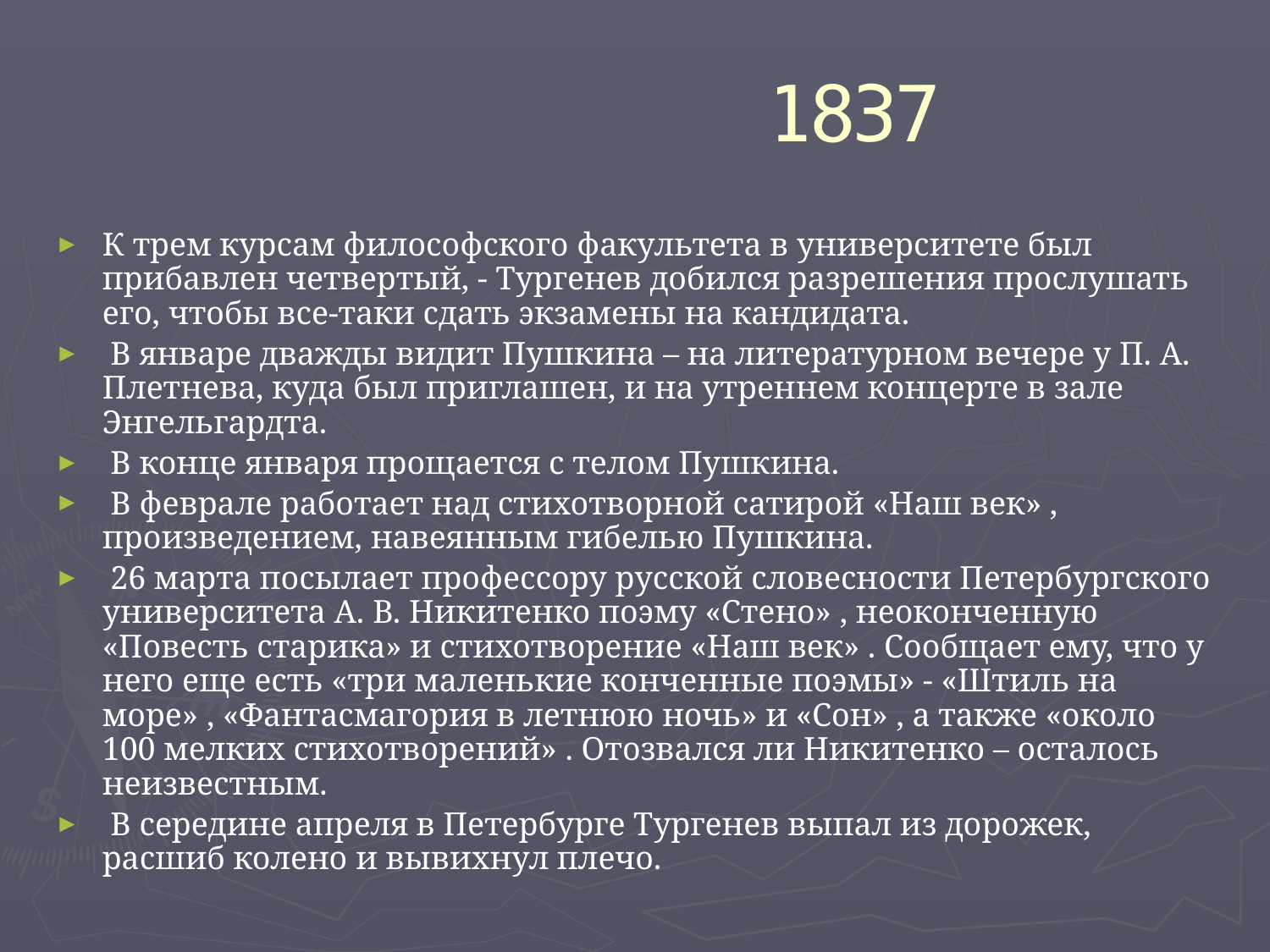

# 1837
К трем курсам философского факультета в университете был прибавлен четвертый, - Тургенев добился разрешения прослушать его, чтобы все-таки сдать экзамены на кандидата.
 В январе дважды видит Пушкина – на литературном вечере у П. А. Плетнева, куда был приглашен, и на утреннем концерте в зале Энгельгардта.
 В конце января прощается с телом Пушкина.
 В феврале работает над стихотворной сатирой «Наш век» , произведением, навеянным гибелью Пушкина.
 26 марта посылает профессору русской словесности Петербургского университета А. В. Никитенко поэму «Стено» , неоконченную «Повесть старика» и стихотворение «Наш век» . Сообщает ему, что у него еще есть «три маленькие конченные поэмы» - «Штиль на море» , «Фантасмагория в летнюю ночь» и «Сон» , а также «около 100 мелких стихотворений» . Отозвался ли Никитенко – осталось неизвестным.
 В середине апреля в Петербурге Тургенев выпал из дорожек, расшиб колено и вывихнул плечо.